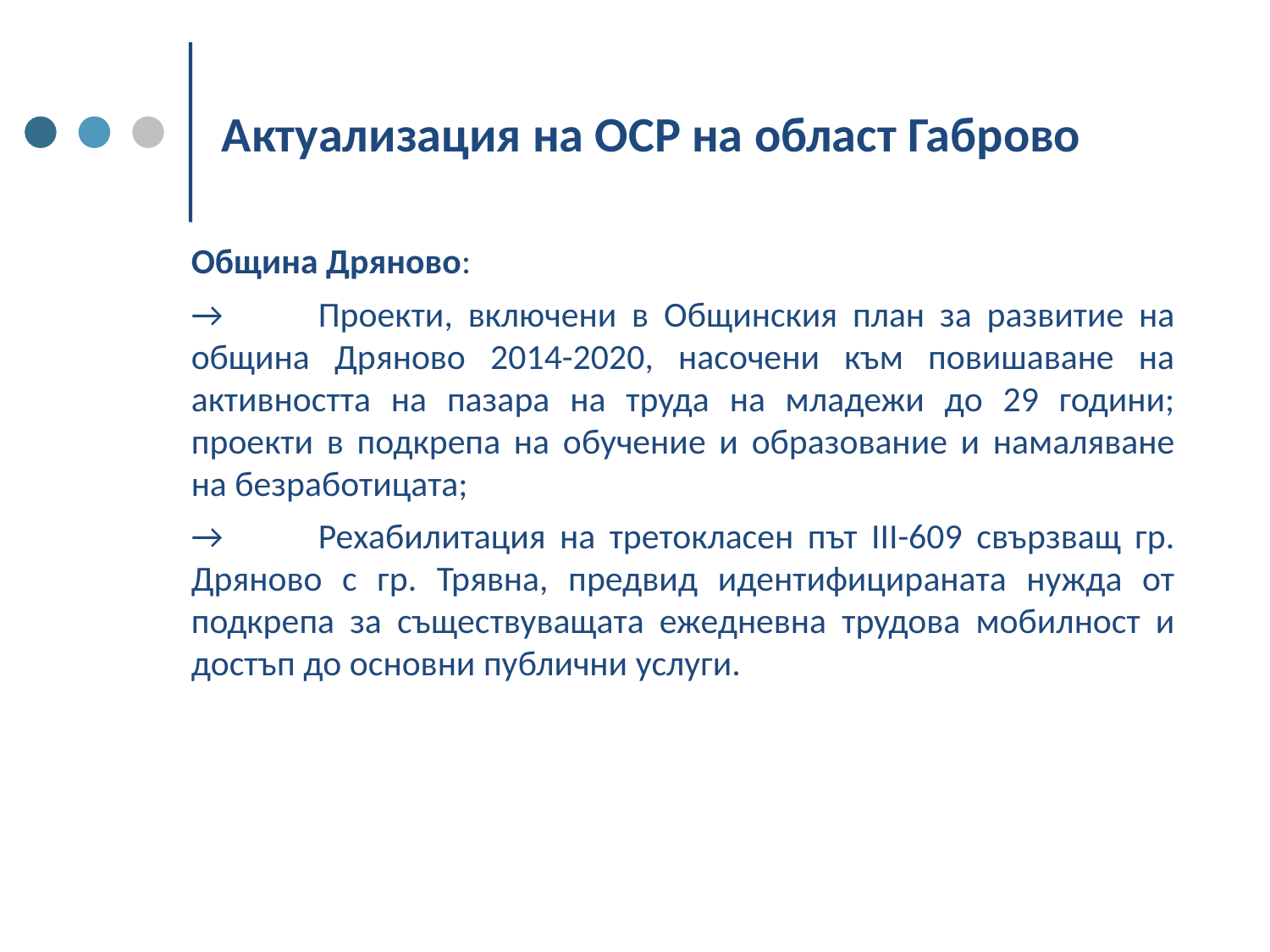

# Актуализация на ОСР на област Габрово
Община Дряново:
→	Проекти, включени в Общинския план за развитие на община Дряново 2014-2020, насочени към повишаване на активността на пазара на труда на младежи до 29 години; проекти в подкрепа на обучение и образование и намаляване на безработицата;
→	Рехабилитация на третокласен път ІІІ-609 свързващ гр. Дряново с гр. Трявна, предвид идентифицираната нужда от подкрепа за съществуващата ежедневна трудова мобилност и достъп до основни публични услуги.